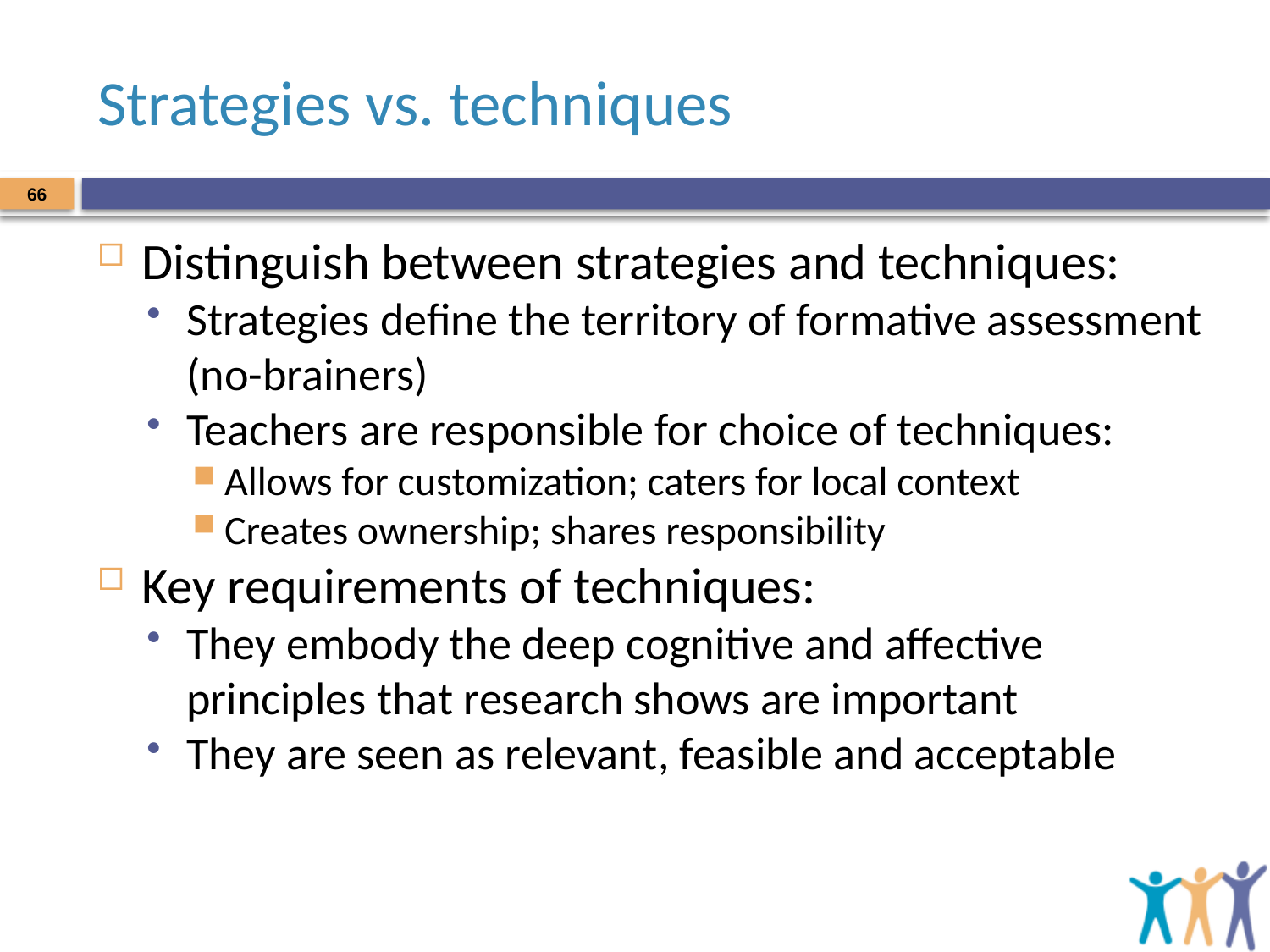

# Strategies vs. techniques
66
Distinguish between strategies and techniques:
Strategies define the territory of formative assessment (no-brainers)
Teachers are responsible for choice of techniques:
Allows for customization; caters for local context
Creates ownership; shares responsibility
Key requirements of techniques:
They embody the deep cognitive and affective principles that research shows are important
They are seen as relevant, feasible and acceptable